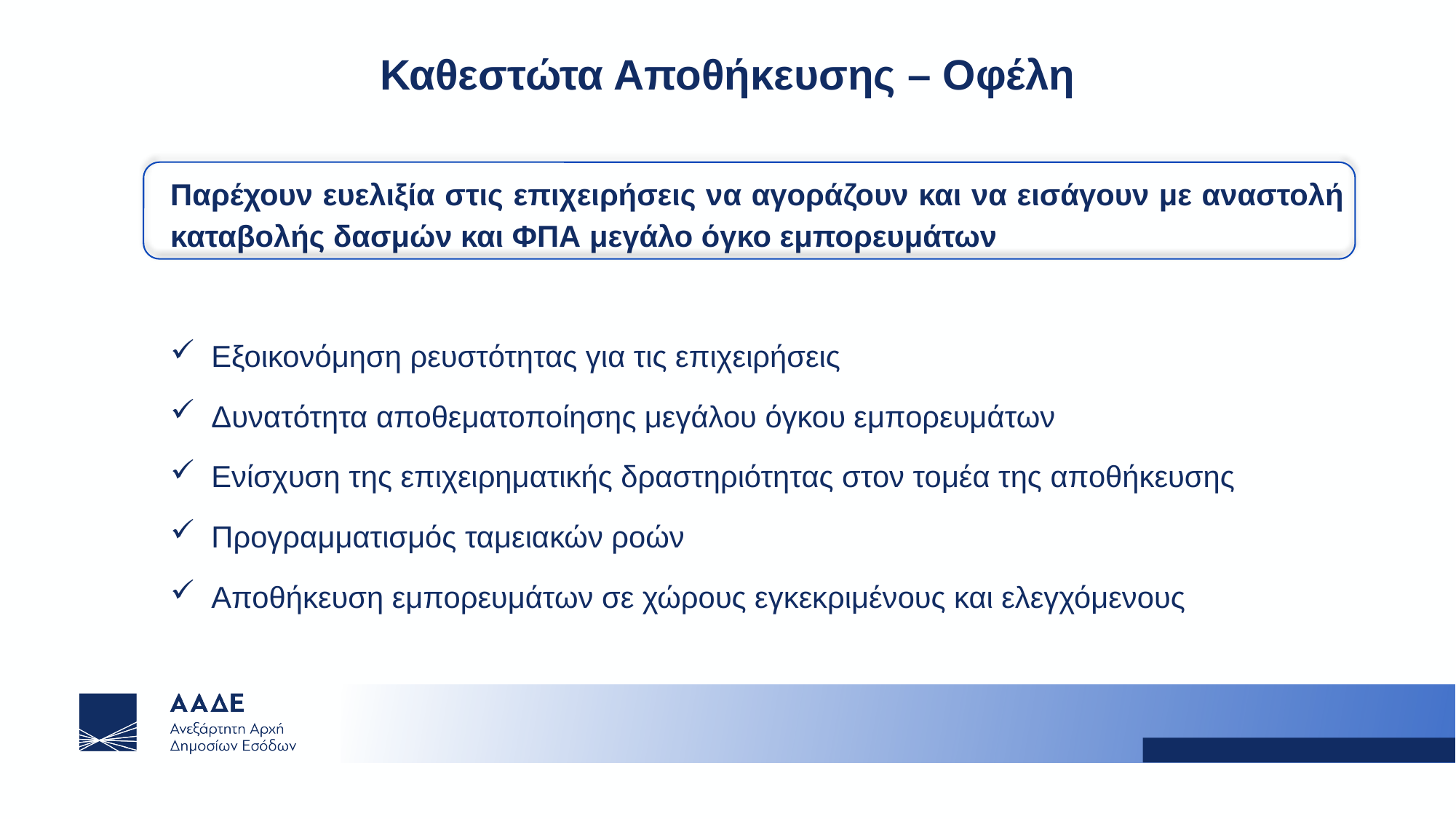

Καθεστώτα Αποθήκευσης – Οφέλη

Παρέχουν ευελιξία στις επιχειρήσεις να αγοράζουν και να εισάγουν με αναστολή καταβολής δασμών και ΦΠΑ μεγάλο όγκο εμπορευμάτων

Εξοικονόμηση ρευστότητας για τις επιχειρήσεις
Δυνατότητα αποθεματοποίησης μεγάλου όγκου εμπορευμάτων
Ενίσχυση της επιχειρηματικής δραστηριότητας στον τομέα της αποθήκευσης
Προγραμματισμός ταμειακών ροών
Αποθήκευση εμπορευμάτων σε χώρους εγκεκριμένους και ελεγχόμενους